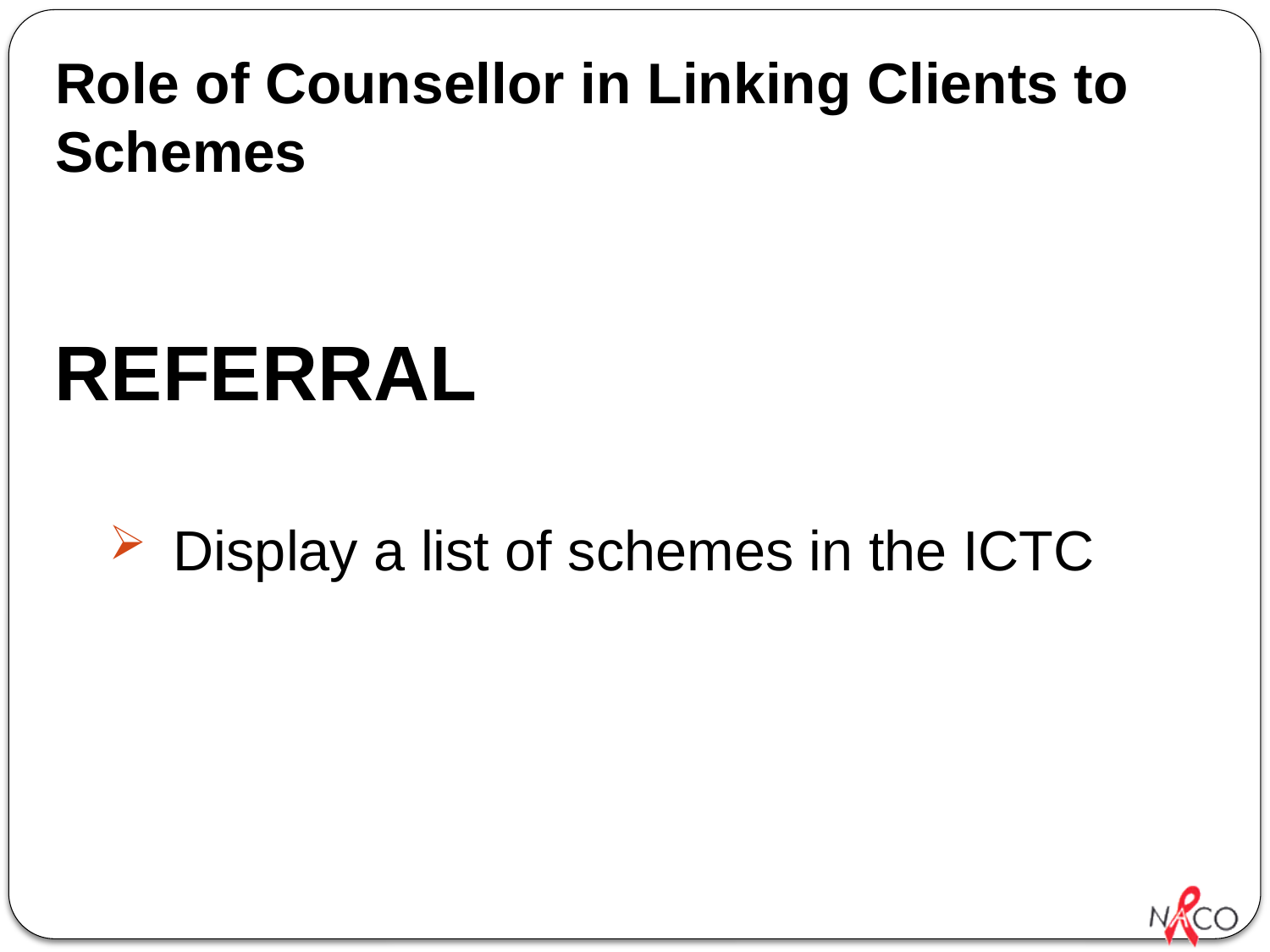

# Role of Counsellor in Linking Clients to Schemes
REFERRAL
Display a list of schemes in the ICTC